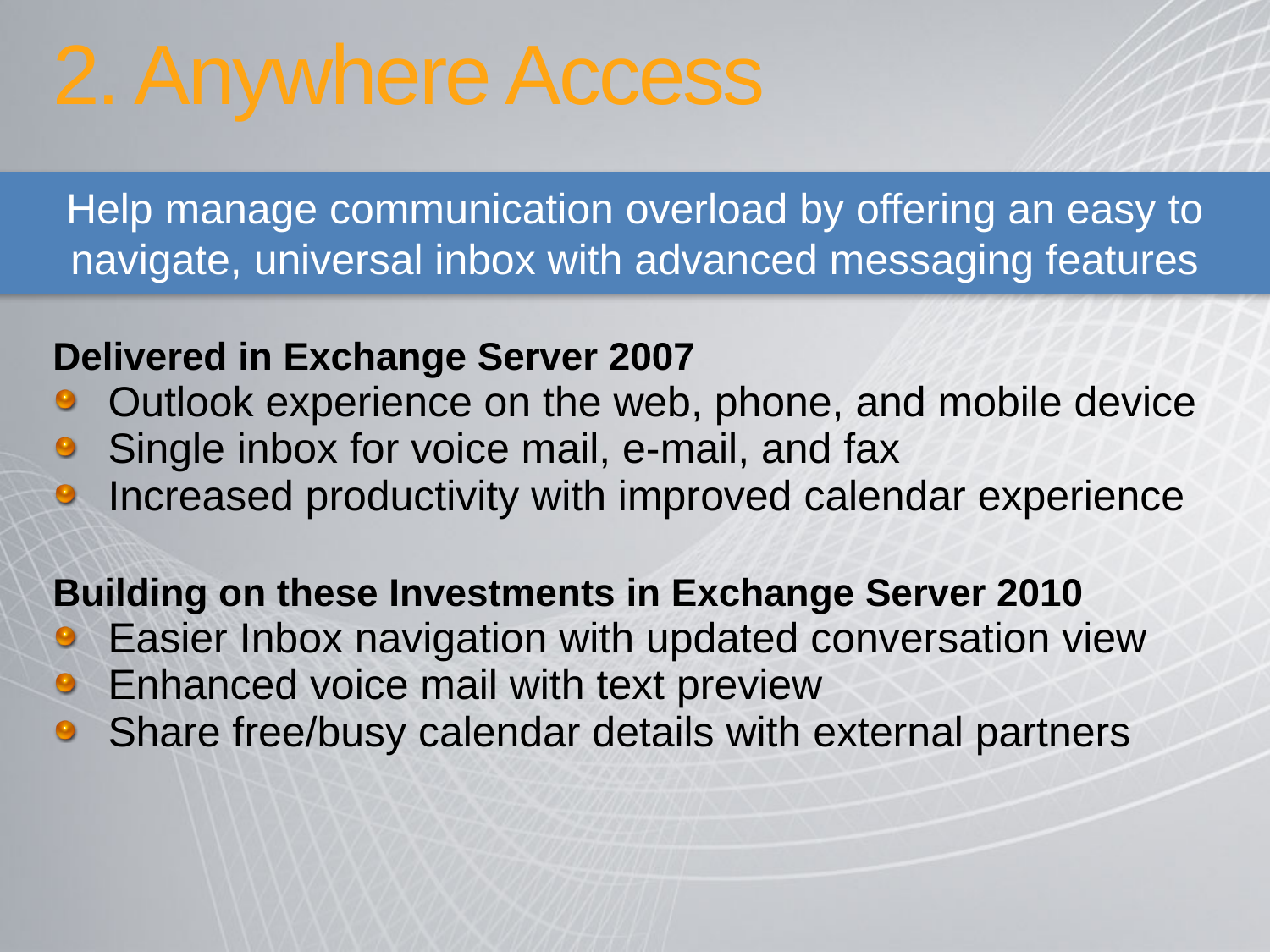

# 2. Anywhere Access
Help manage communication overload by offering an easy to navigate, universal inbox with advanced messaging features
Delivered in Exchange Server 2007
Outlook experience on the web, phone, and mobile device
Single inbox for voice mail, e-mail, and fax
Increased productivity with improved calendar experience
Building on these Investments in Exchange Server 2010
Easier Inbox navigation with updated conversation view
Enhanced voice mail with text preview
Share free/busy calendar details with external partners